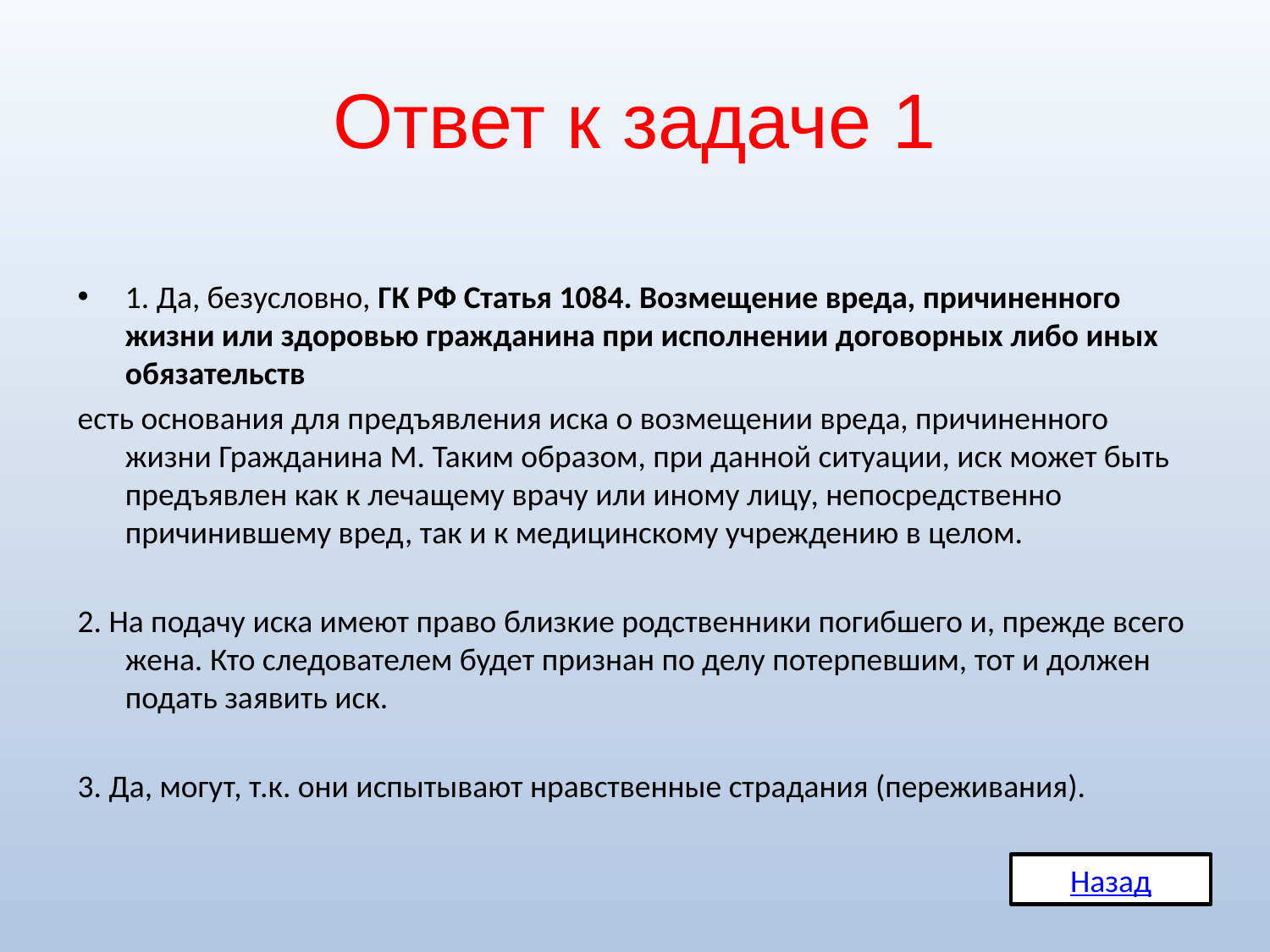

# Ответ к задаче 1

1. Да, безусловно, ГК РФ Статья 1084. Возмещение вреда, причиненного жизни или здоровью гражданина при исполнении договорных либо иных обязательств
есть основания для предъявления иска о возмещении вреда, причиненного жизни Гражданина М. Таким образом, при данной ситуации, иск может быть предъявлен как к лечащему врачу или иному лицу, непосредственно причинившему вред, так и к медицинскому учреждению в целом.

2. На подачу иска имеют право близкие родственники погибшего и, прежде всего жена. Кто следователем будет признан по делу потерпевшим, тот и должен подать заявить иск.

3. Да, могут, т.к. они испытывают нравственные страдания (переживания).

Назад